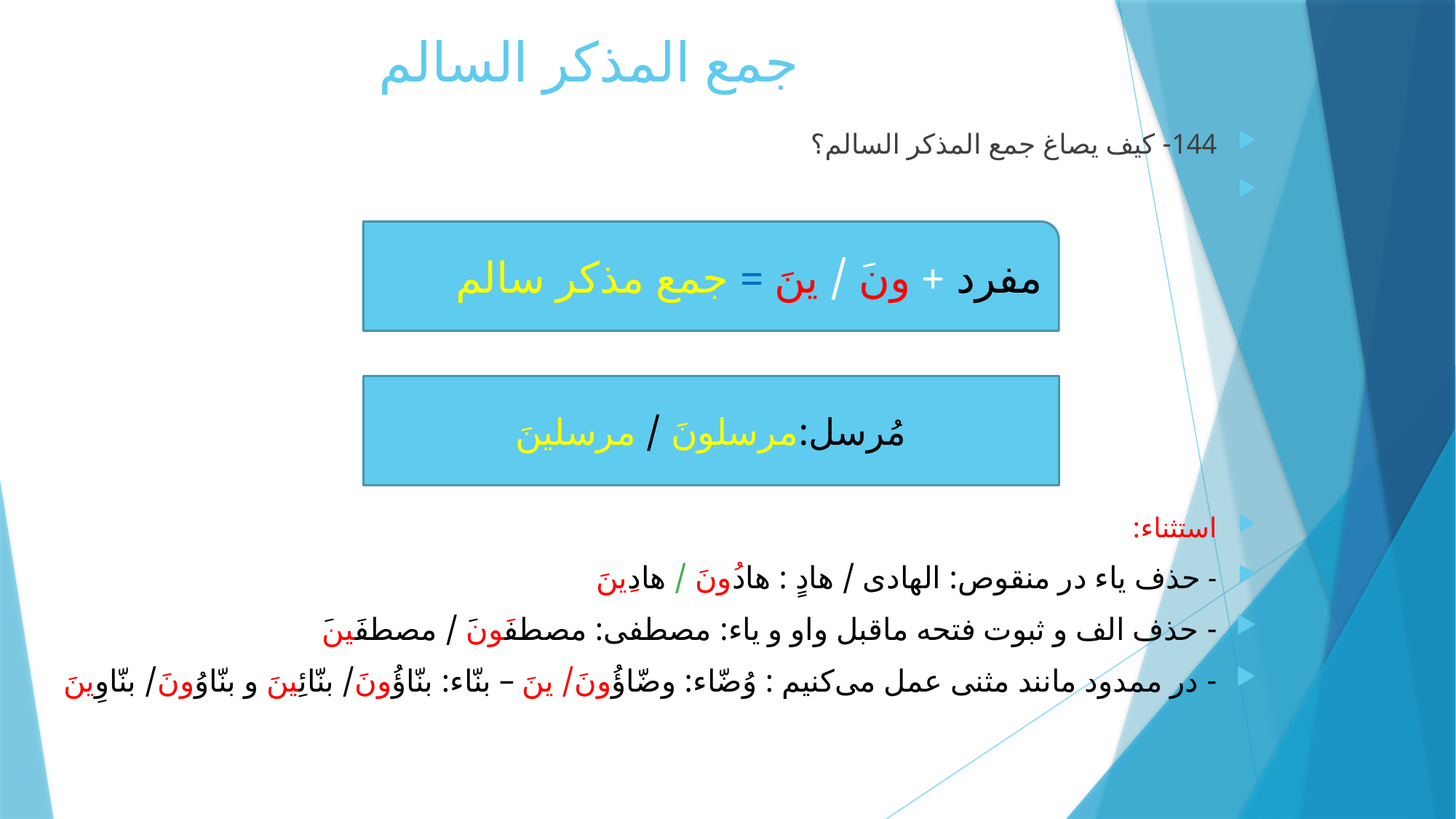

# جمع المذکر السالم
144- کیف یصاغ جمع المذکر السالم؟

استثناء:
- حذف یاء در منقوص: الهادی / هادٍ : هادُونَ / هادِینَ
- حذف الف و ثبوت فتحه ماقبل واو و یاء: مصطفی: مصطفَونَ / مصطفَینَ
- در ممدود مانند مثنی عمل می‌کنیم : وُضّاء: وضّاؤُونَ/ ینَ – بنّاء: بنّاؤُونَ/ بنّائِینَ و بنّاوُونَ/ بنّاوِینَ
مفرد + ونَ / ینَ = جمع مذکر سالم
مُرسل:مرسلونَ / مرسلینَ